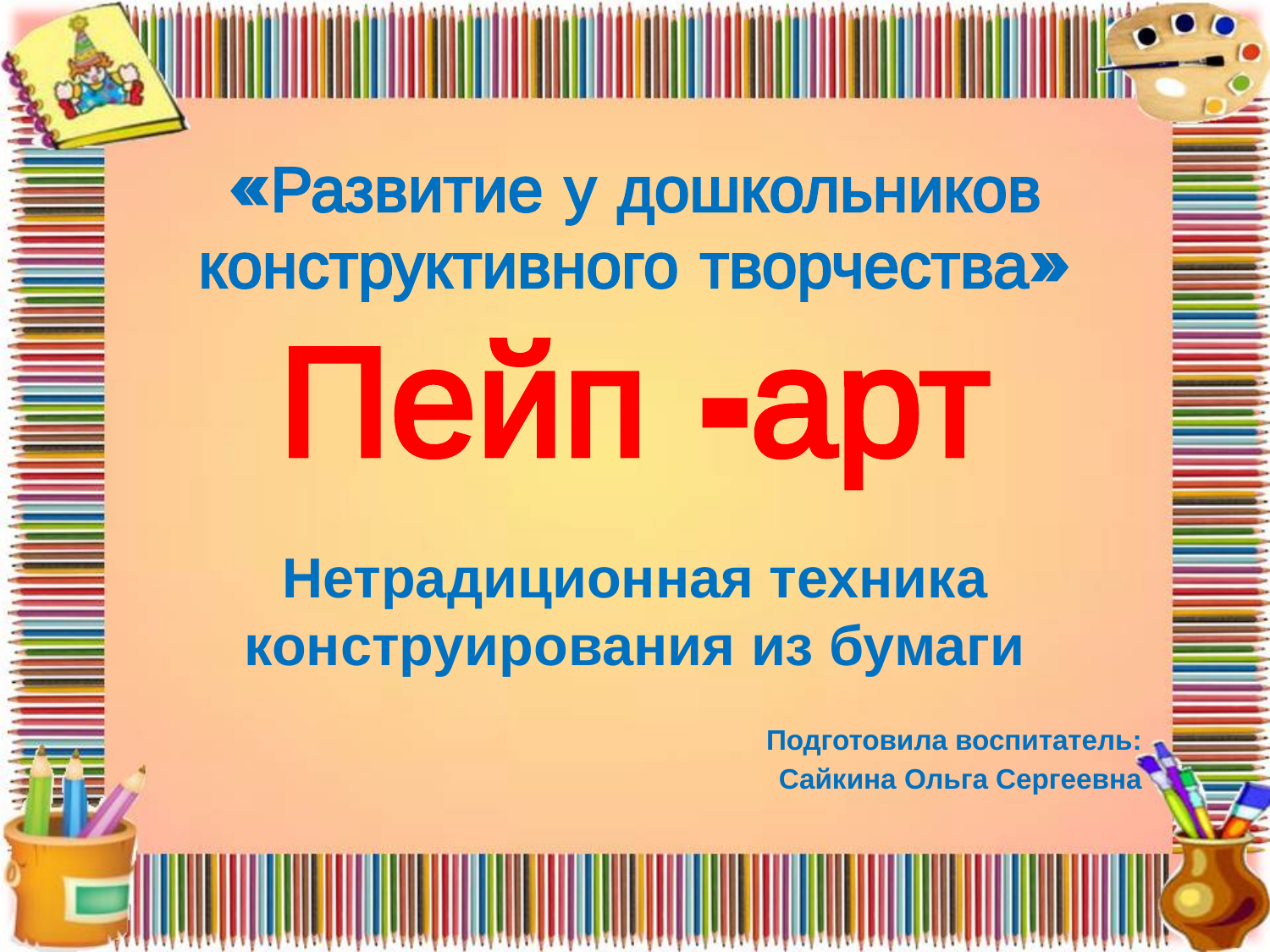

# «Развитие у дошкольников конструктивного творчества» Пейп -арт

Нетрадиционная техника конструирования из бумаги

Подготовила воспитатель:
 Сайкина Ольга Сергеевна